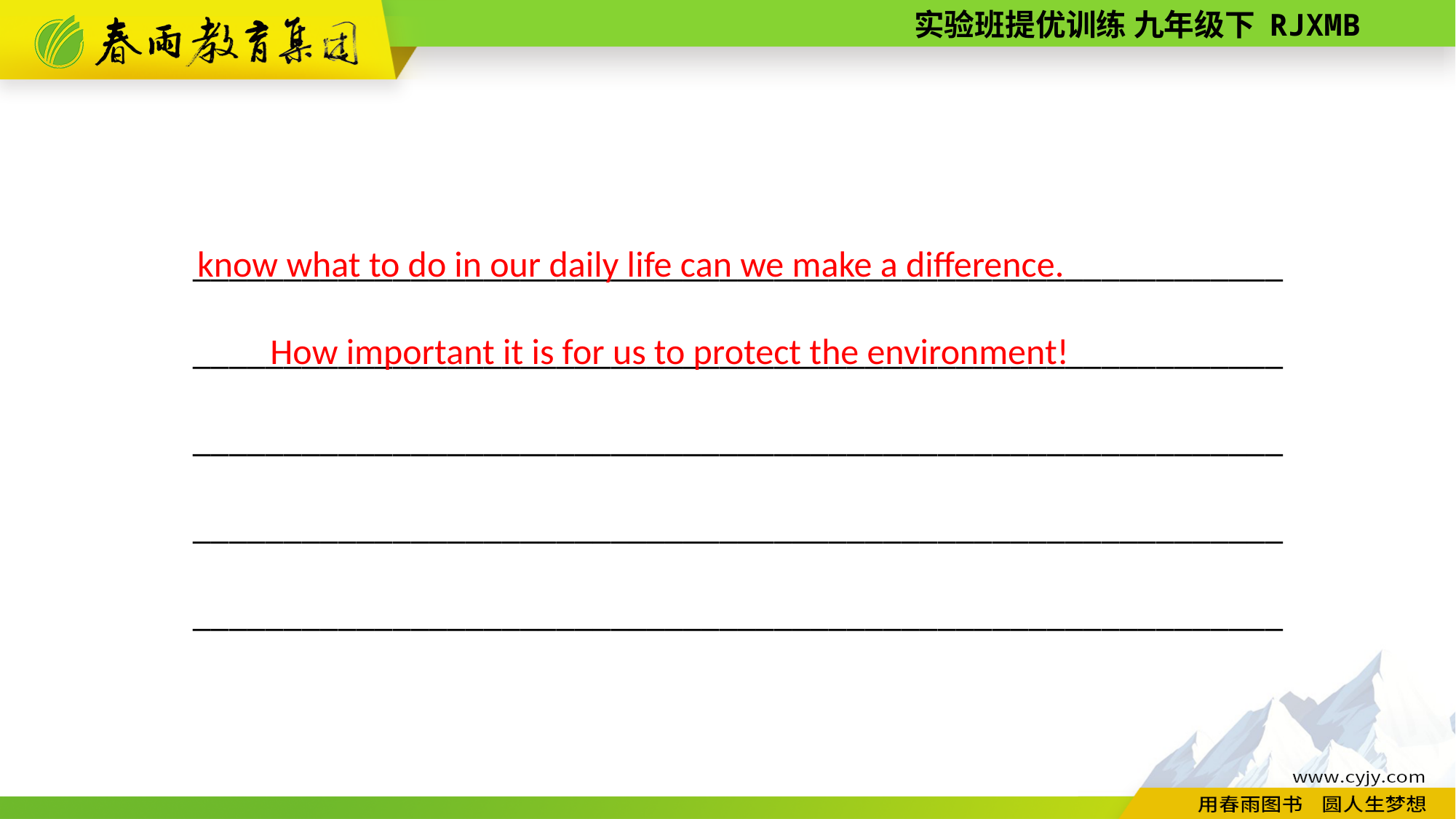

____________________________________________________________
____________________________________________________________
____________________________________________________________
____________________________________________________________
____________________________________________________________
know what to do in our daily life can we make a difference.
How important it is for us to protect the environment!